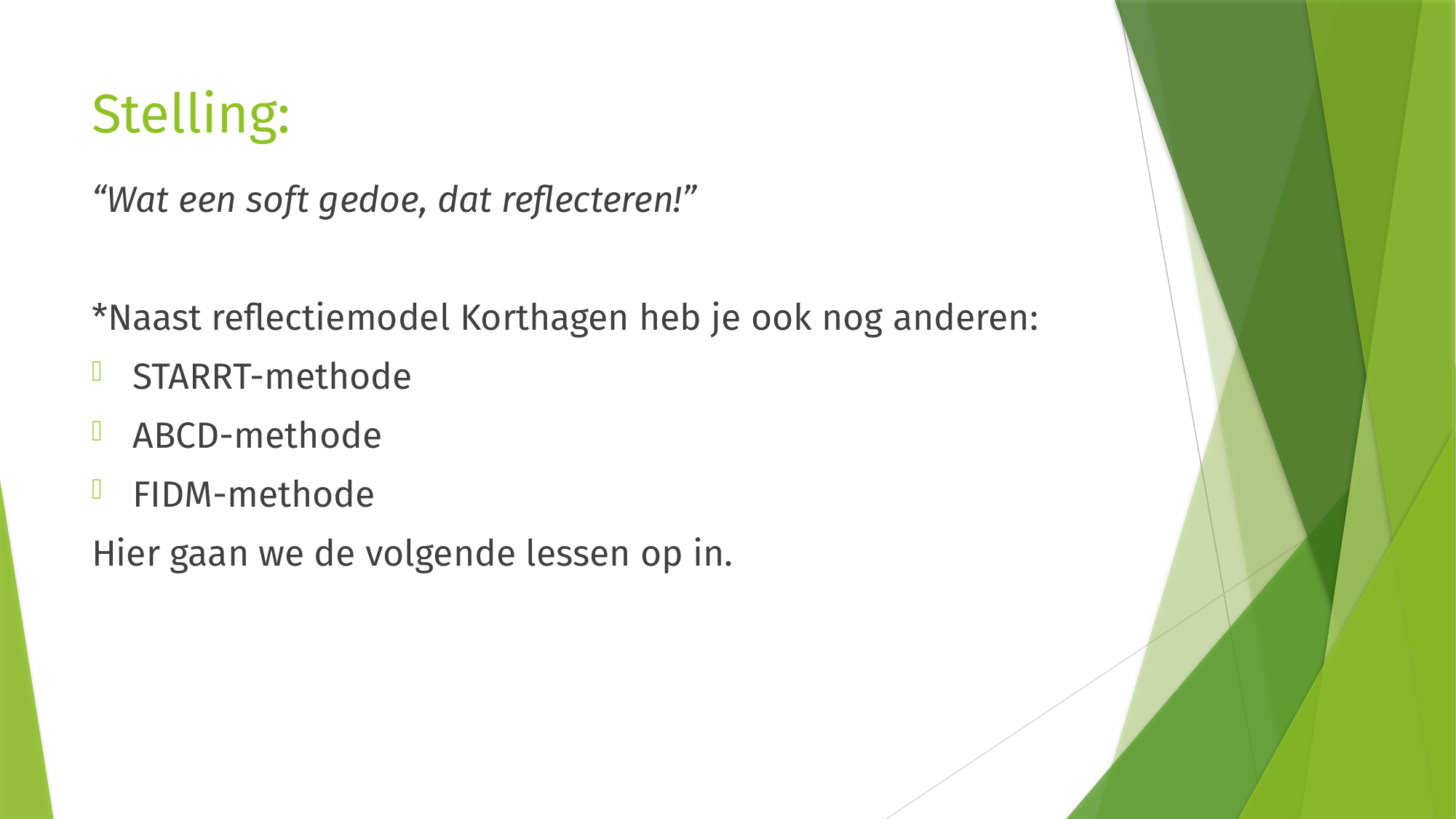

# Stelling:
“Wat een soft gedoe, dat reflecteren!”

*Naast reflectiemodel Korthagen heb je ook nog anderen:
STARRT-methode
ABCD-methode
FIDM-methode
Hier gaan we de volgende lessen op in.